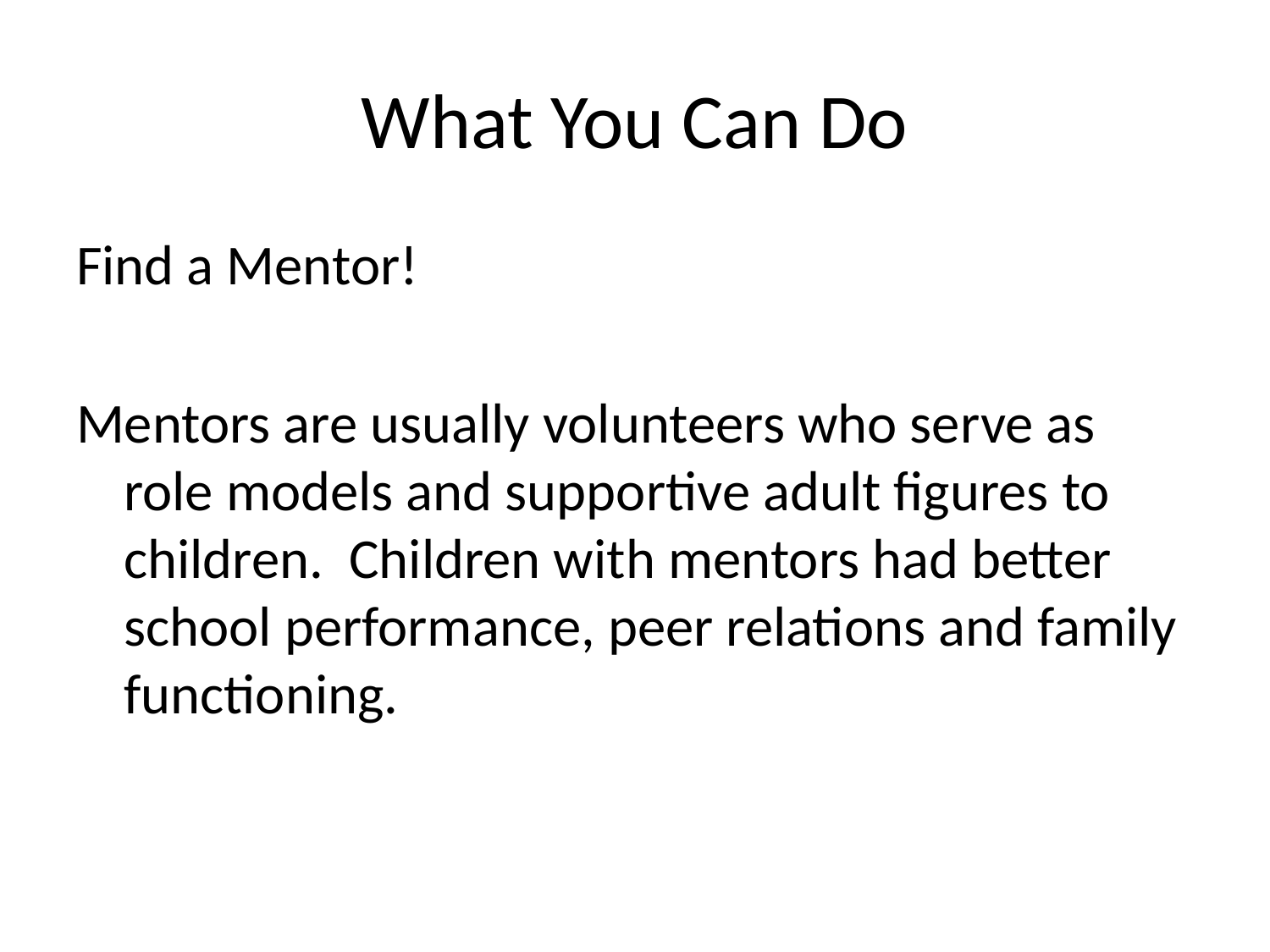

# What You Can Do
Find a Mentor!

Mentors are usually volunteers who serve as role models and supportive adult figures to children.  Children with mentors had better school performance, peer relations and family functioning.